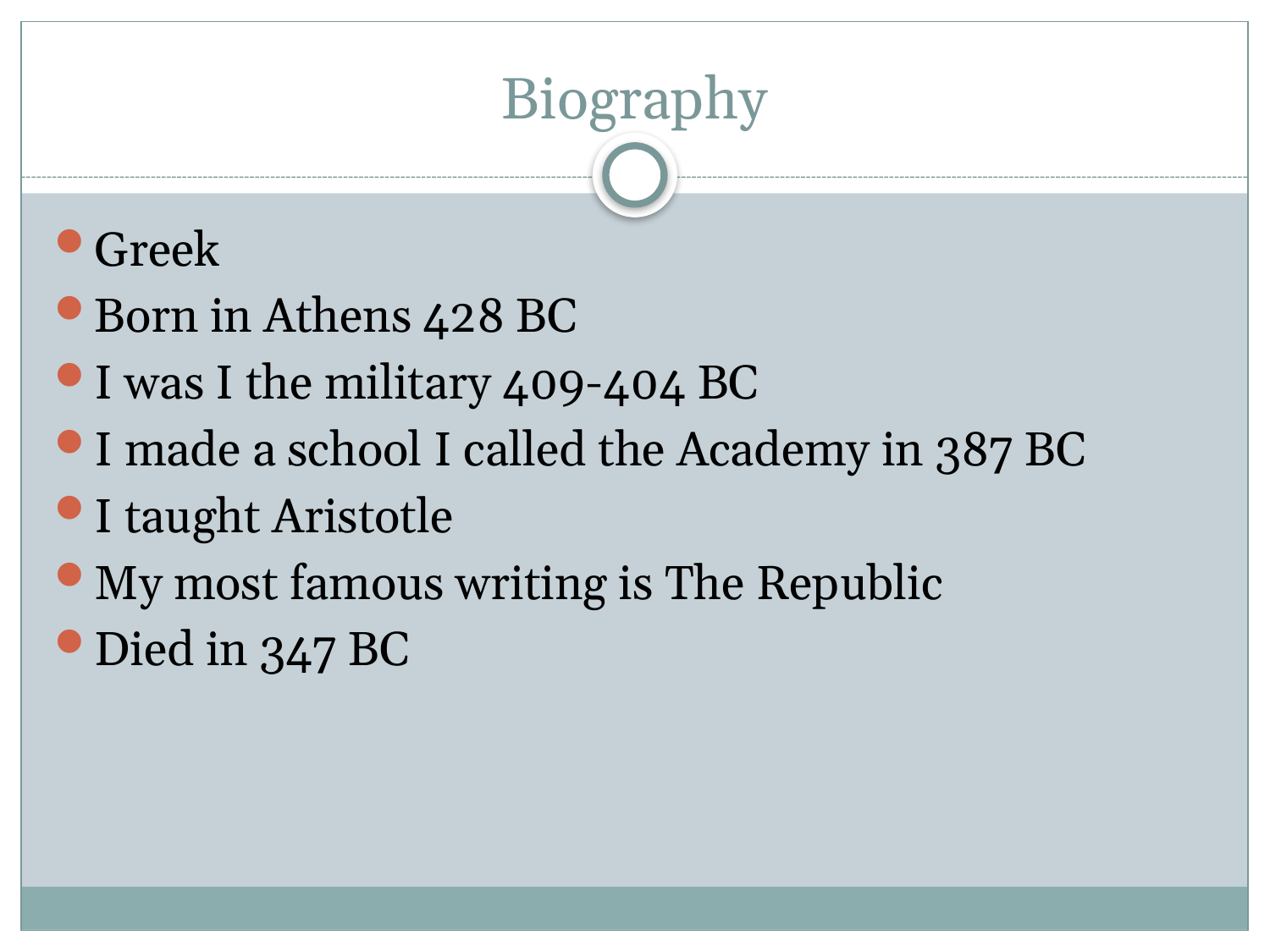

# Biography
Greek
Born in Athens 428 BC
I was I the military 409-404 BC
I made a school I called the Academy in 387 BC
I taught Aristotle
My most famous writing is The Republic
Died in 347 BC